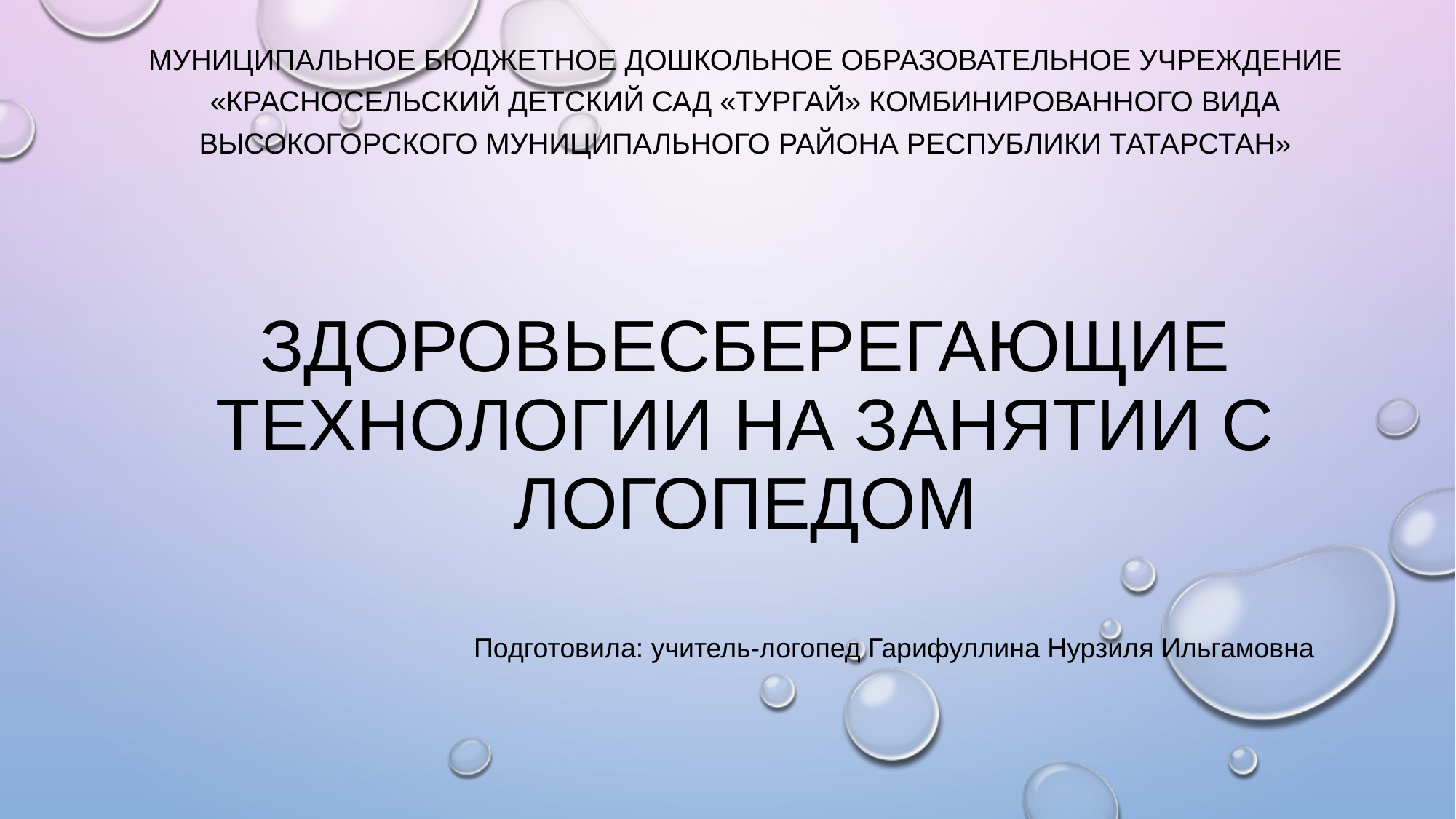

Муниципальное бюджетное дошкольное образовательное учреждение «Красносельский детский сад «Тургай» комбинированного вида Высокогорского муниципального района Республики Татарстан»
# Здоровьесберегающие технологии на занятии с логопедом
Подготовила: учитель-логопед Гарифуллина Нурзиля Ильгамовна